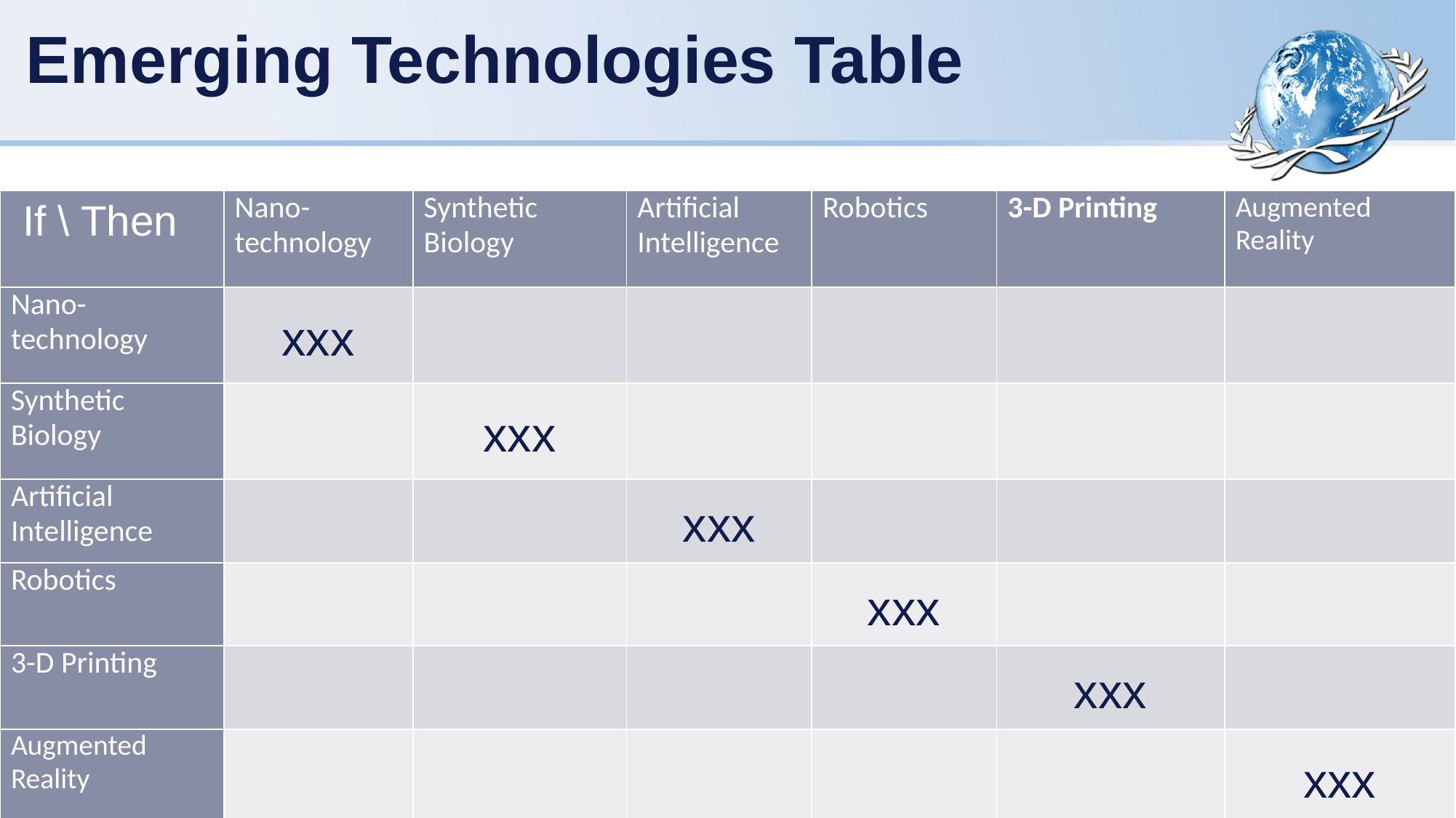

Emerging Technologies Table
| If \ Then | Nano- technology | Synthetic Biology | Artificial Intelligence | Robotics | 3-D Printing | Augmented Reality |
| --- | --- | --- | --- | --- | --- | --- |
| Nano-technology | xxx |  |  |  |  |  |
| Synthetic Biology |  | xxx |  |  |  |  |
| Artificial Intelligence |  |  | xxx |  |  |  |
| Robotics |  |  |  | xxx |  |  |
| 3-D Printing |  |  |  |  | xxx |  |
| Augmented Reality |  |  |  |  |  | xxx |
#